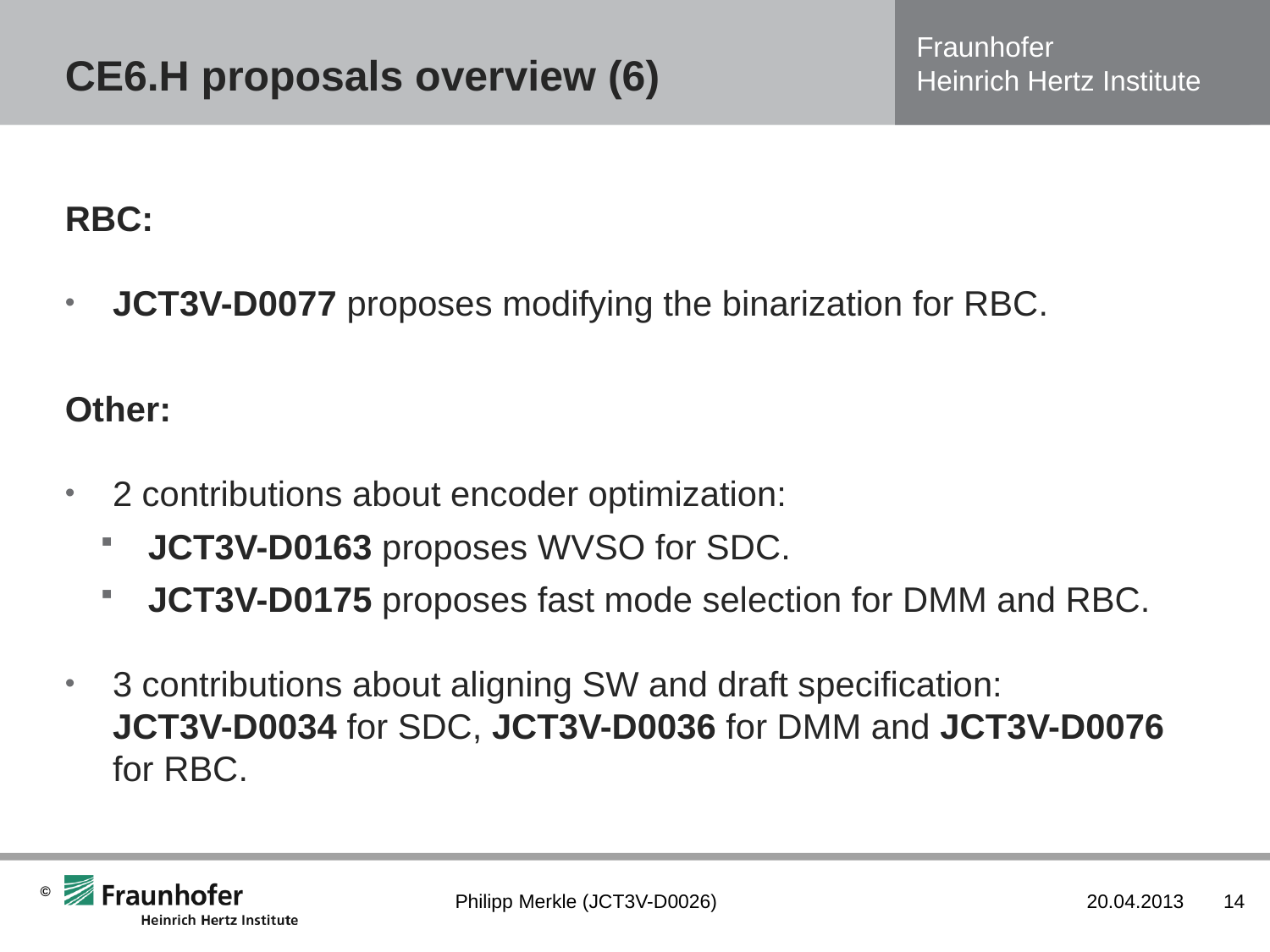

# CE6.H proposals overview (6)
RBC:

JCT3V-D0077 proposes modifying the binarization for RBC.

Other:

2 contributions about encoder optimization:
JCT3V-D0163 proposes WVSO for SDC.
JCT3V-D0175 proposes fast mode selection for DMM and RBC.

3 contributions about aligning SW and draft specification:
JCT3V-D0034 for SDC, JCT3V-D0036 for DMM and JCT3V-D0076 for RBC.
Philipp Merkle (JCT3V-D0026)
20.04.2013
14